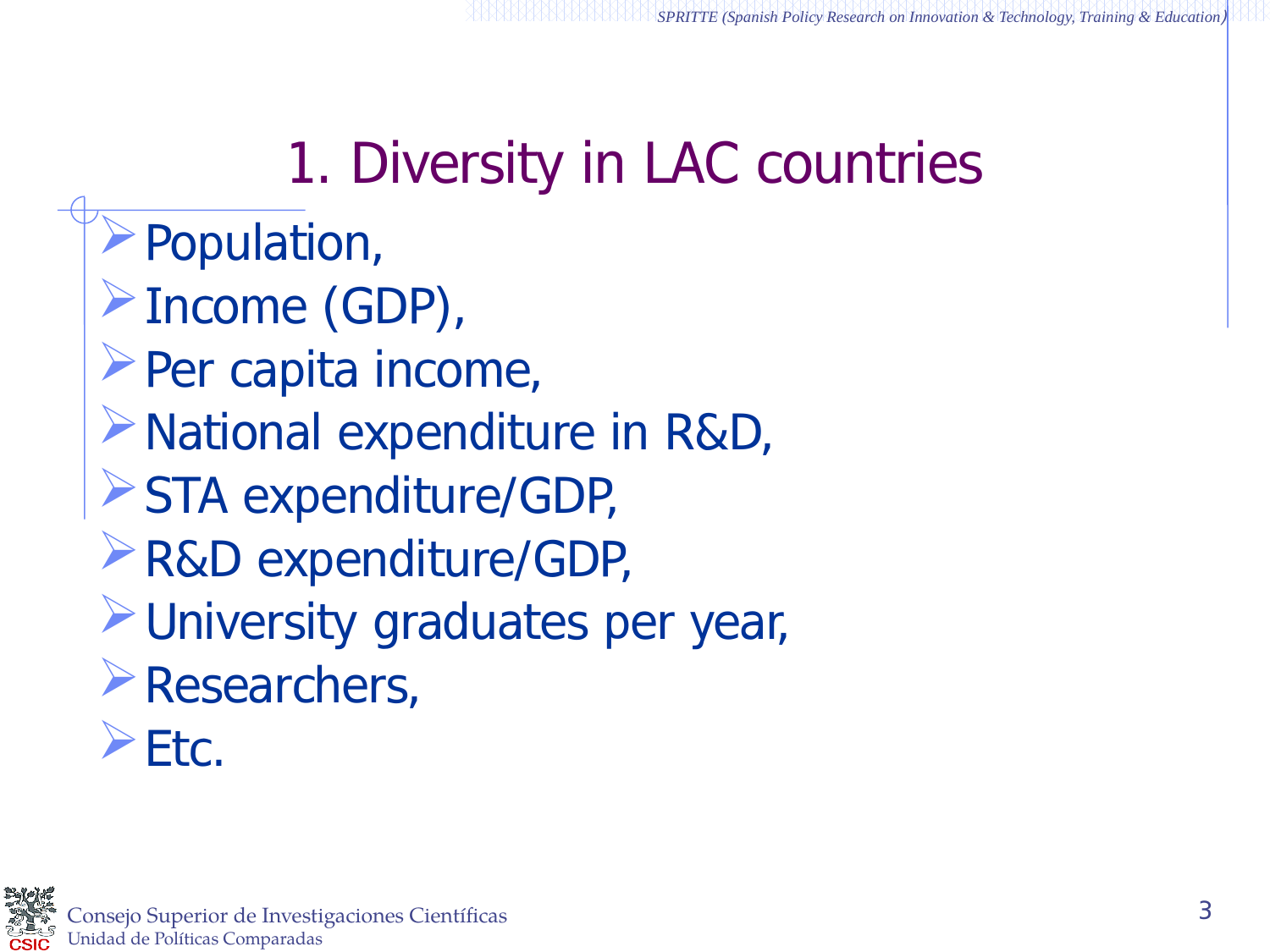

# 1. Diversity in LAC countries
Population,
Income (GDP),
Per capita income,
National expenditure in R&D,
STA expenditure/GDP,
R&D expenditure/GDP,
University graduates per year,
Researchers,
Etc.
3